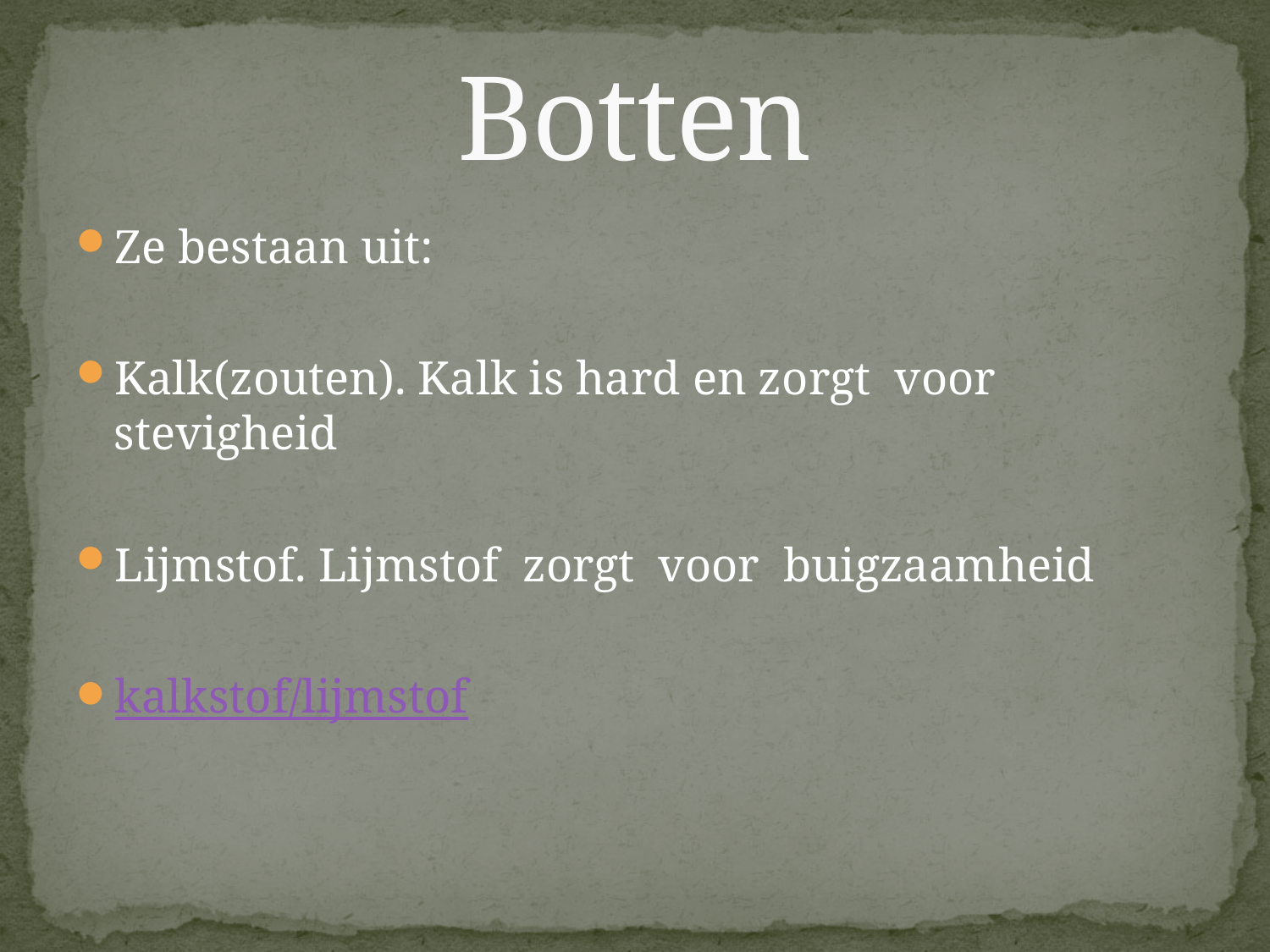

# Botten
Ze bestaan uit:

Kalk(zouten). Kalk is hard en zorgt  voor  stevigheid

Lijmstof. Lijmstof  zorgt  voor  buigzaamheid

kalkstof/lijmstof